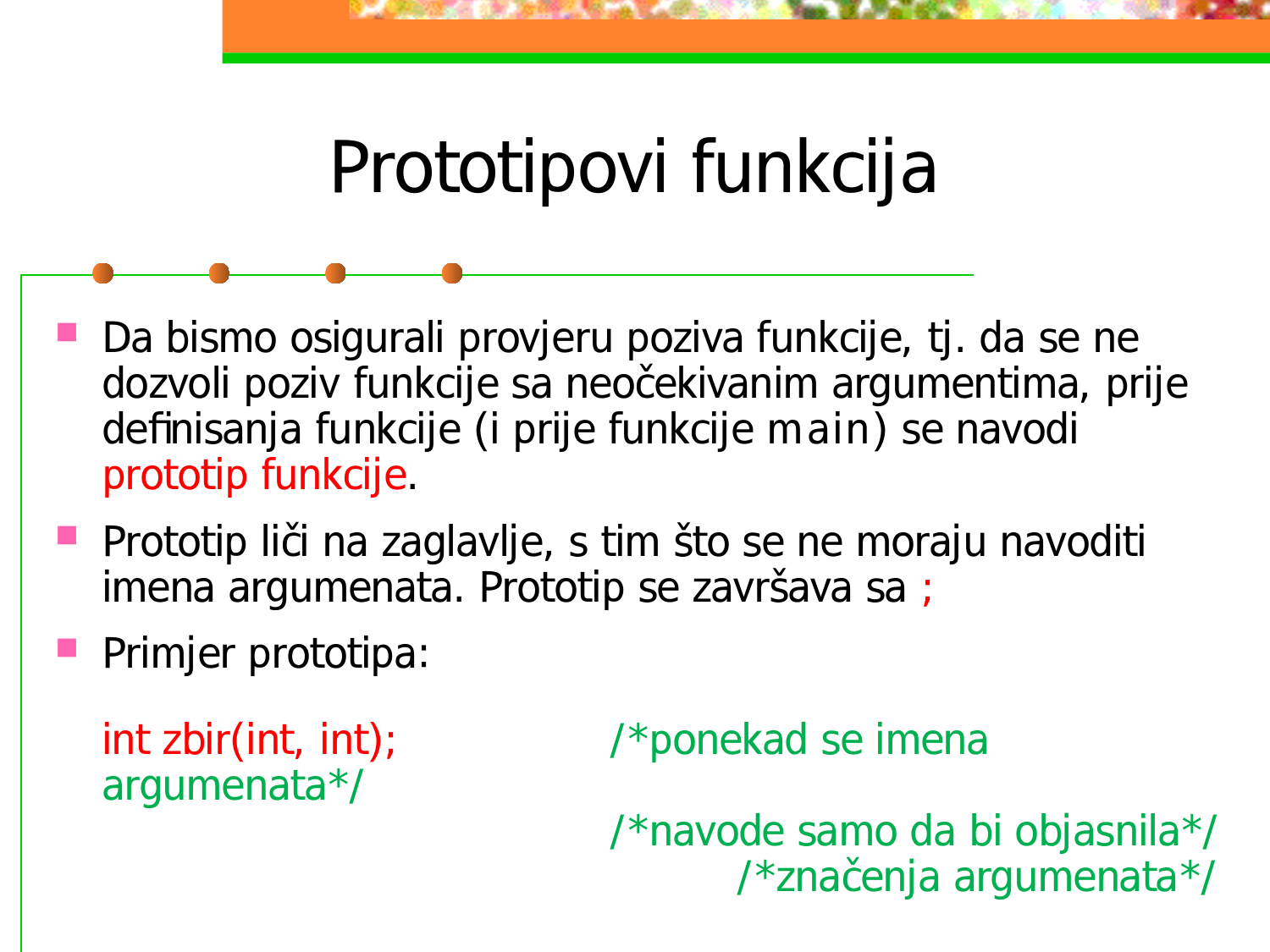

# Prototipovi funkcija
Da bismo osigurali provjeru poziva funkcije, tj. da se ne dozvoli poziv funkcije sa neočekivanim argumentima, prije definisanja funkcije (i prije funkcije main) se navodi prototip funkcije.
Prototip liči na zaglavlje, s tim što se ne moraju navoditi imena argumenata. Prototip se završava sa ;
Primjer prototipa:
	int zbir(int, int);		/*ponekad se imena argumenata*/
				/*navode samo da bi objasnila*/ 					/*značenja argumenata*/